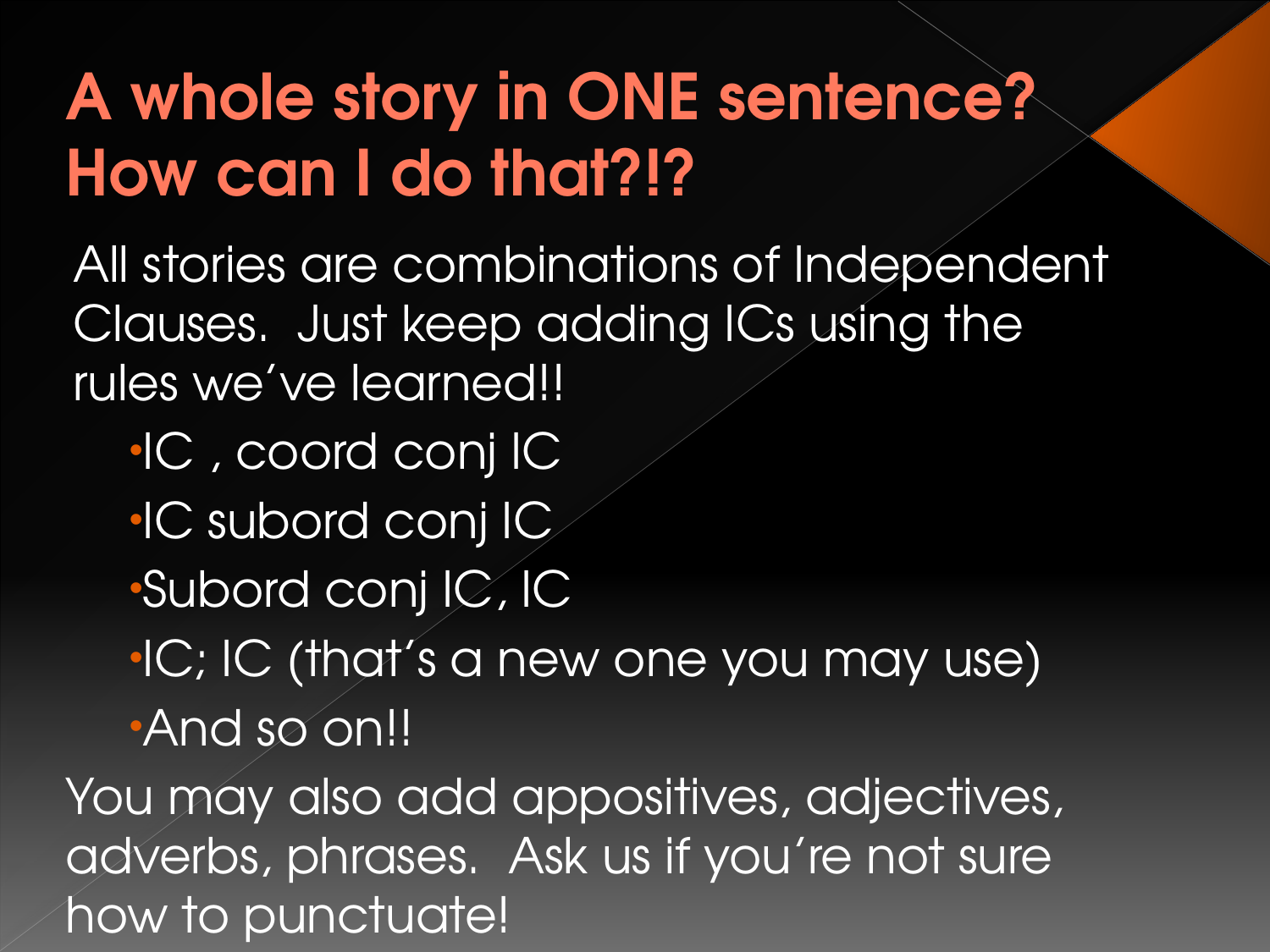

# A whole story in ONE sentence? How can I do that?!?
All stories are combinations of Independent Clauses.  Just keep adding ICs using the rules we’ve learned!!
IC , coord conj IC
IC subord conj IC
Subord conj IC, IC
IC; IC (that’s a new one you may use)
And so on!!
You may also add appositives, adjectives, adverbs, phrases.  Ask us if you’re not sure how to punctuate!